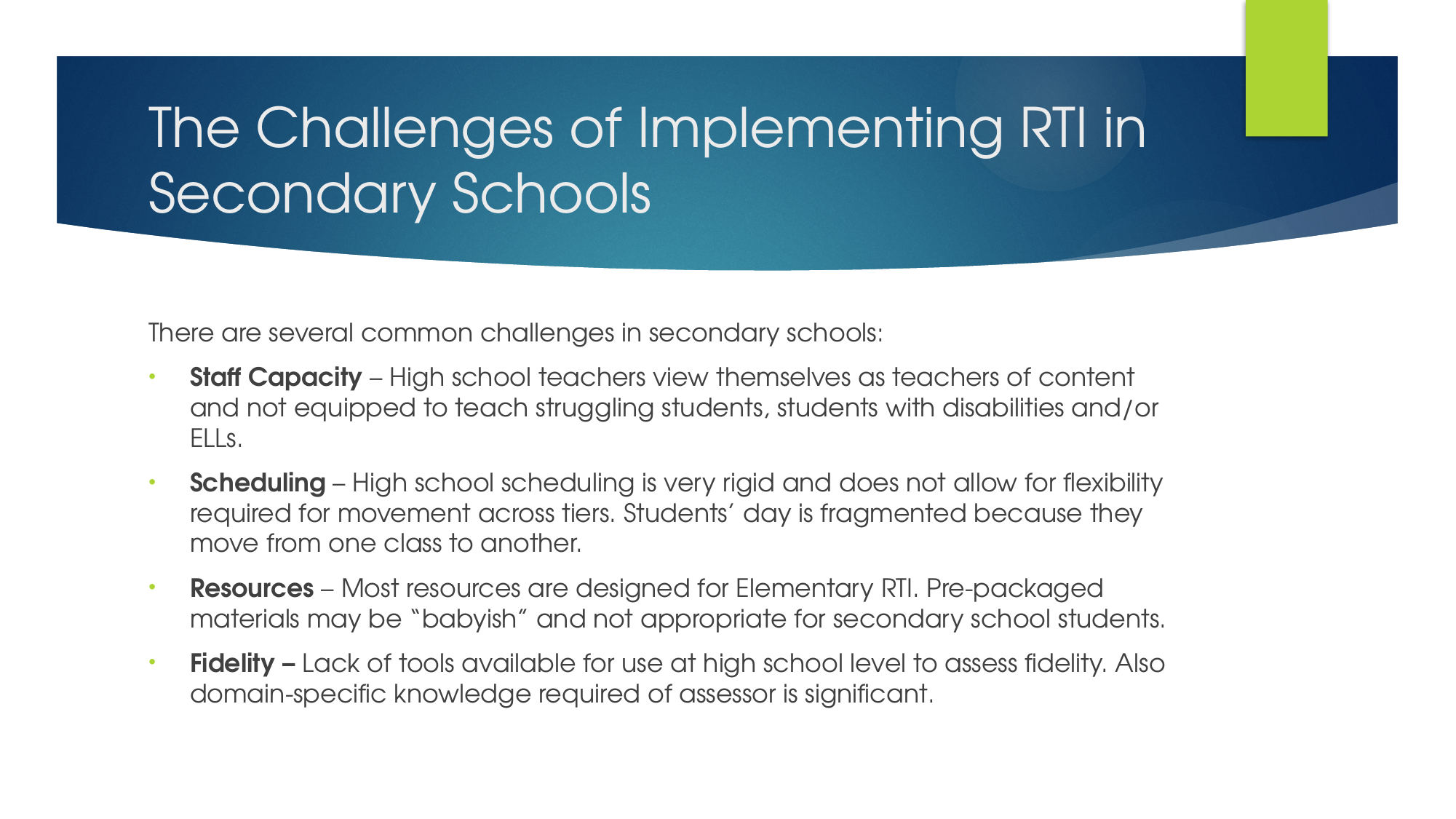

# The Challenges of Implementing RTI in Secondary Schools
There are several common challenges in secondary schools:
Staff Capacity – High school teachers view themselves as teachers of content and not equipped to teach struggling students, students with disabilities and/or ELLs.
Scheduling – High school scheduling is very rigid and does not allow for flexibility required for movement across tiers. Students’ day is fragmented because they move from one class to another.
Resources – Most resources are designed for Elementary RTI. Pre-packaged materials may be “babyish” and not appropriate for secondary school students.
Fidelity – Lack of tools available for use at high school level to assess fidelity. Also domain-specific knowledge required of assessor is significant.